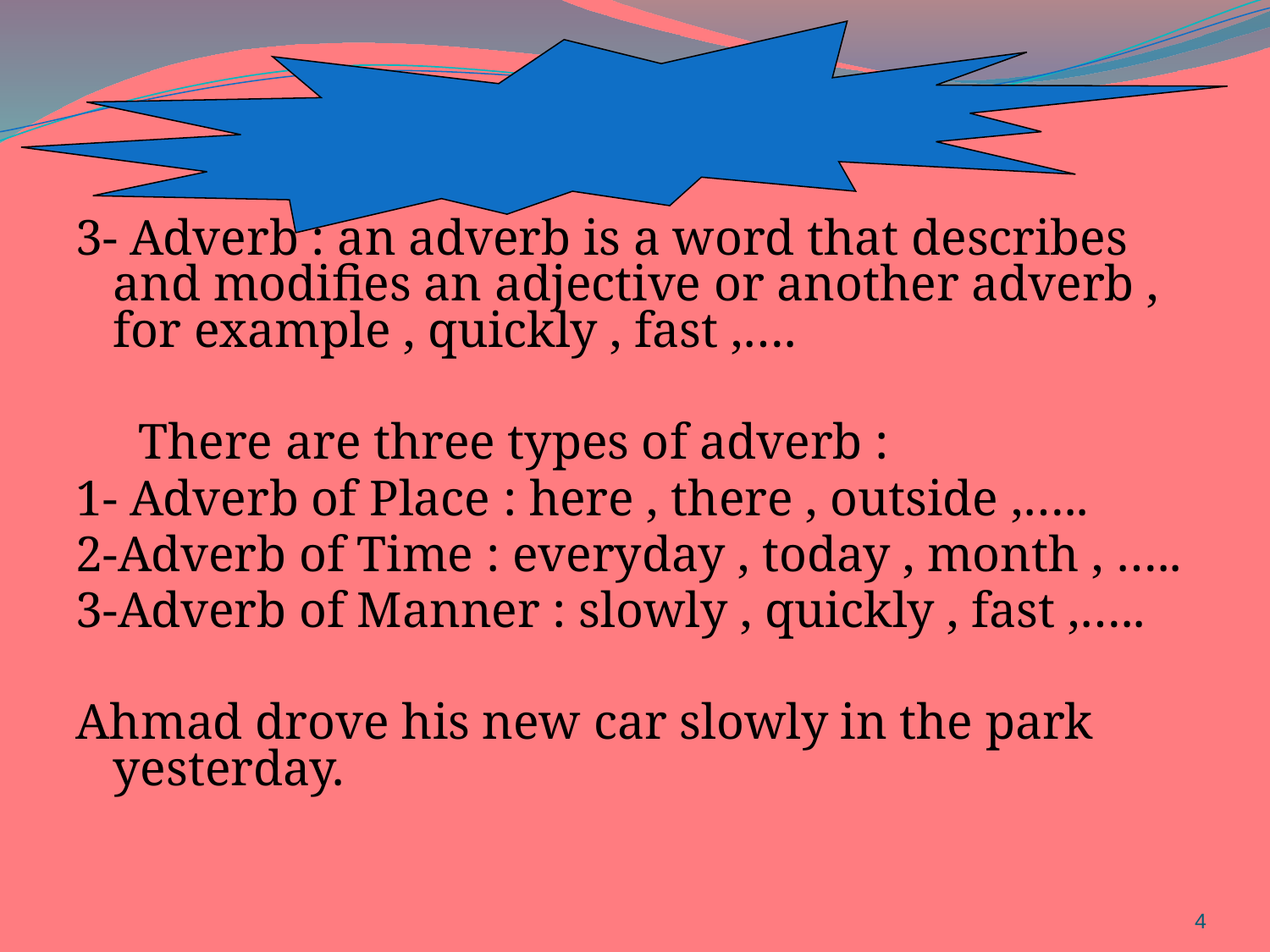

#
3- Adverb : an adverb is a word that describes and modifies an adjective or another adverb , for example , quickly , fast ,….

     There are three types of adverb :
1- Adverb of Place : here , there , outside ,…..
2-Adverb of Time : everyday , today , month , …..
3-Adverb of Manner : slowly , quickly , fast ,…..

Ahmad drove his new car slowly in the park yesterday.

4